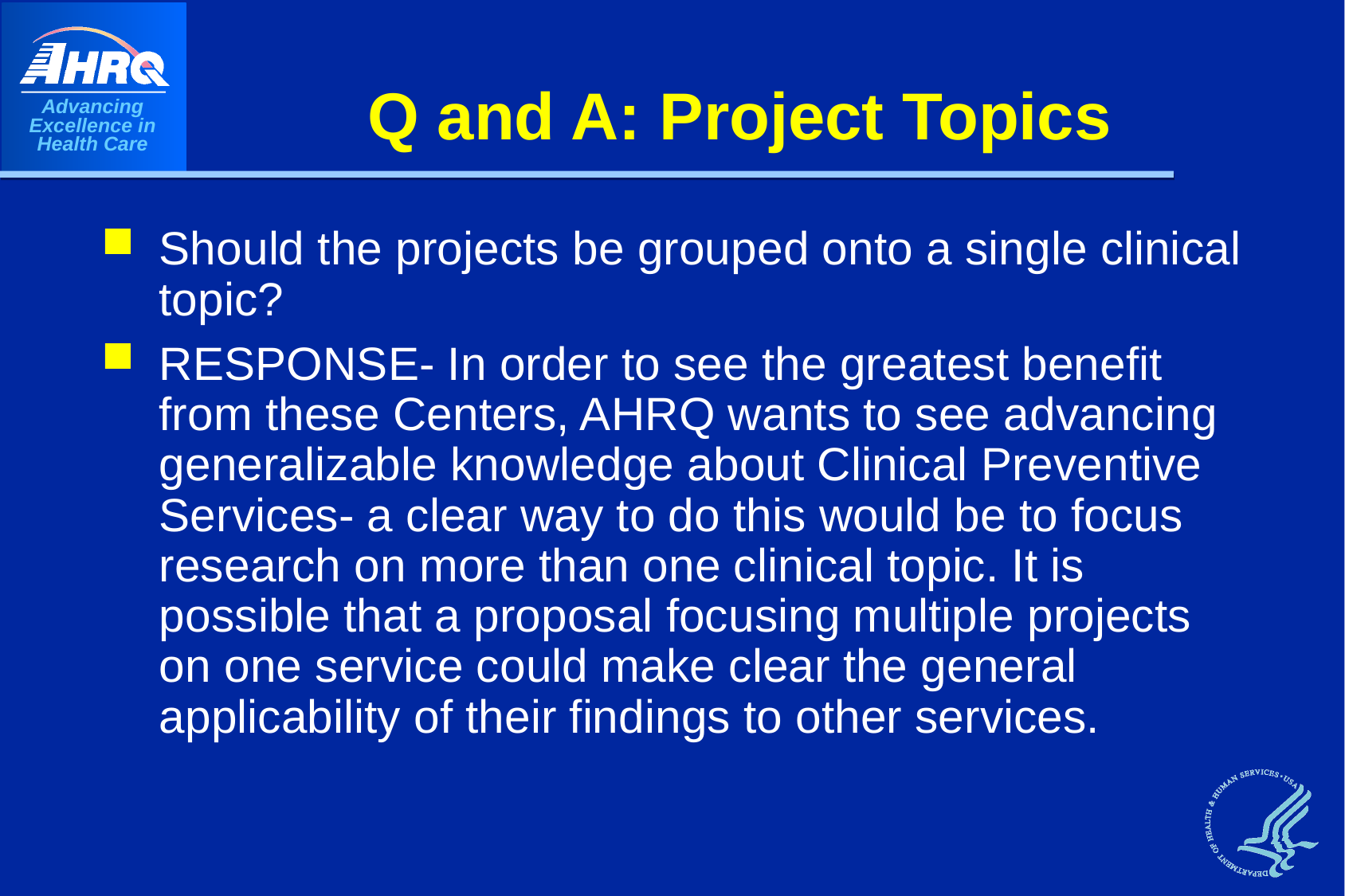

# Q and A: Project Topics
Should the projects be grouped onto a single clinical topic?
RESPONSE- In order to see the greatest benefit from these Centers, AHRQ wants to see advancing generalizable knowledge about Clinical Preventive Services- a clear way to do this would be to focus research on more than one clinical topic. It is possible that a proposal focusing multiple projects on one service could make clear the general applicability of their findings to other services.